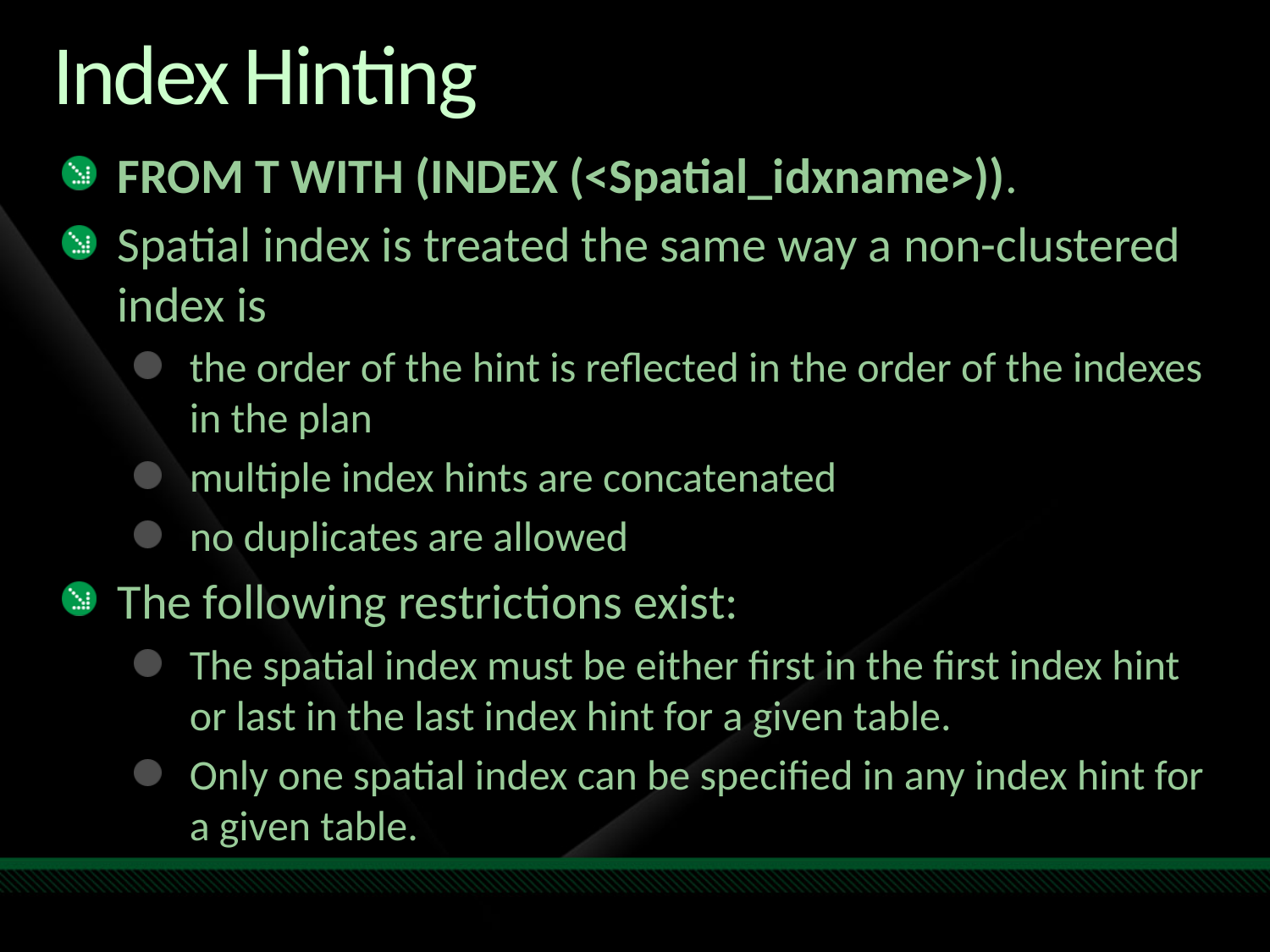

# Index Hinting
FROM T WITH (INDEX (<Spatial_idxname>)).
Spatial index is treated the same way a non-clustered index is
the order of the hint is reflected in the order of the indexes in the plan
multiple index hints are concatenated
no duplicates are allowed
The following restrictions exist:
The spatial index must be either first in the first index hint or last in the last index hint for a given table.
Only one spatial index can be specified in any index hint for a given table.